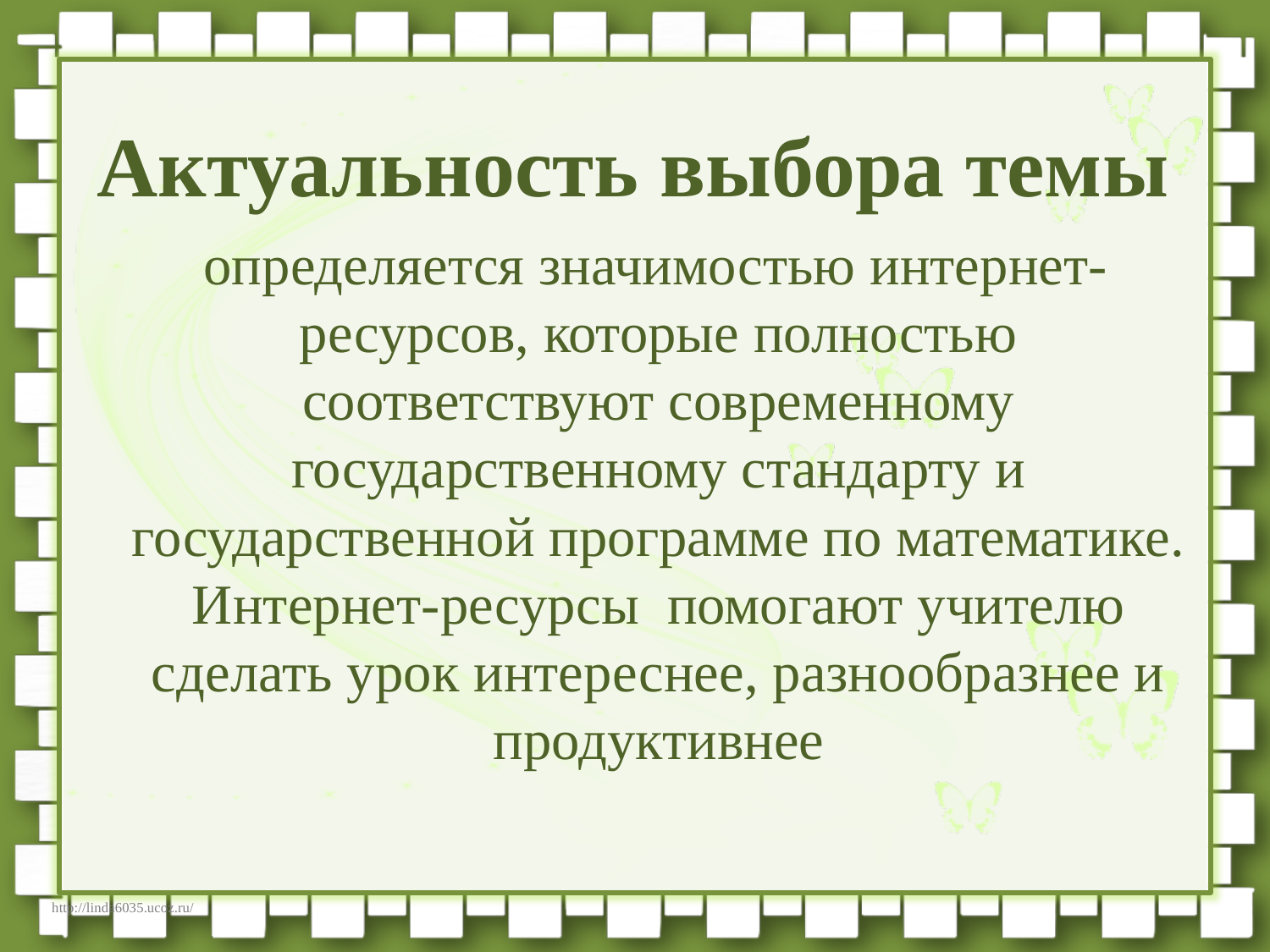

Актуальность выбора темы
   определяется значимостью интернет- ресурсов, которые полностью соответствуют современному государственному стандарту и государственной программе по математике. Интернет-ресурсы  помогают учителю сделать урок интереснее, разнообразнее и продуктивнее